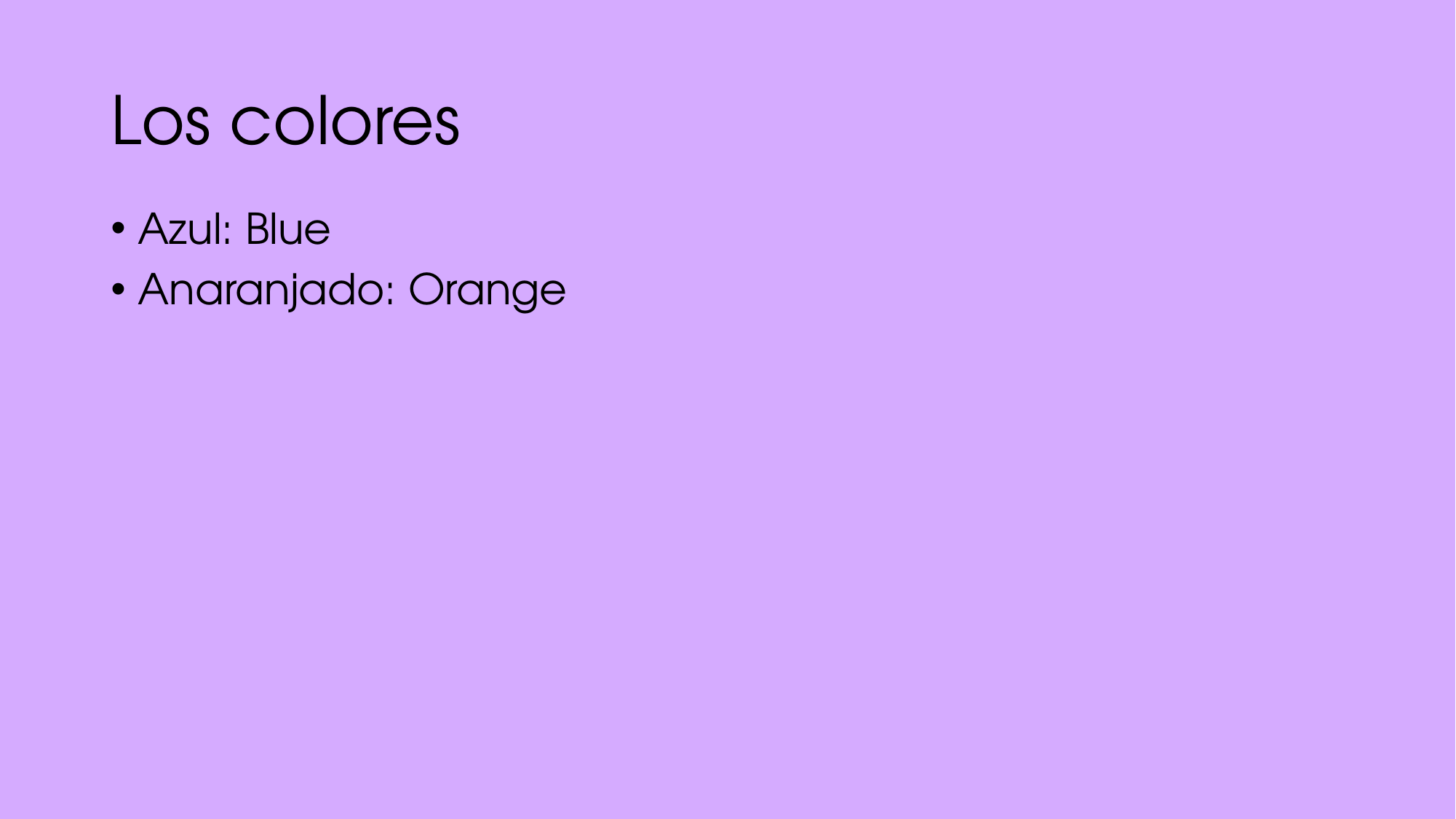

# Los colores
Azul: Blue
Anaranjado: Orange